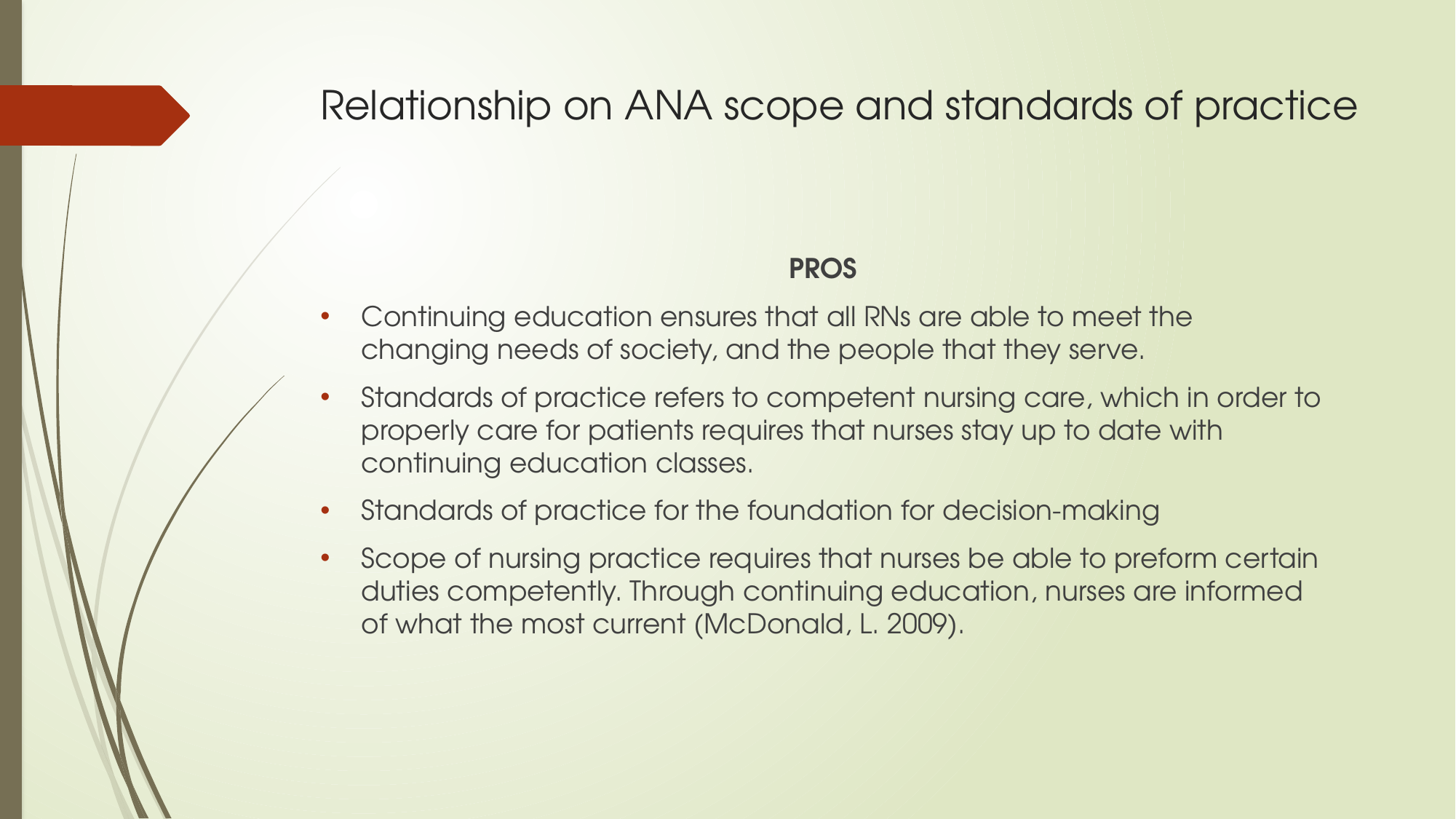

# Relationship on ANA scope and standards of practice
PROS
Continuing education ensures that all RNs are able to meet the changing needs of society, and the people that they serve.
Standards of practice refers to competent nursing care, which in order to properly care for patients requires that nurses stay up to date with continuing education classes.
Standards of practice for the foundation for decision-making
Scope of nursing practice requires that nurses be able to preform certain duties competently. Through continuing education, nurses are informed of what the most current (McDonald, L. 2009).